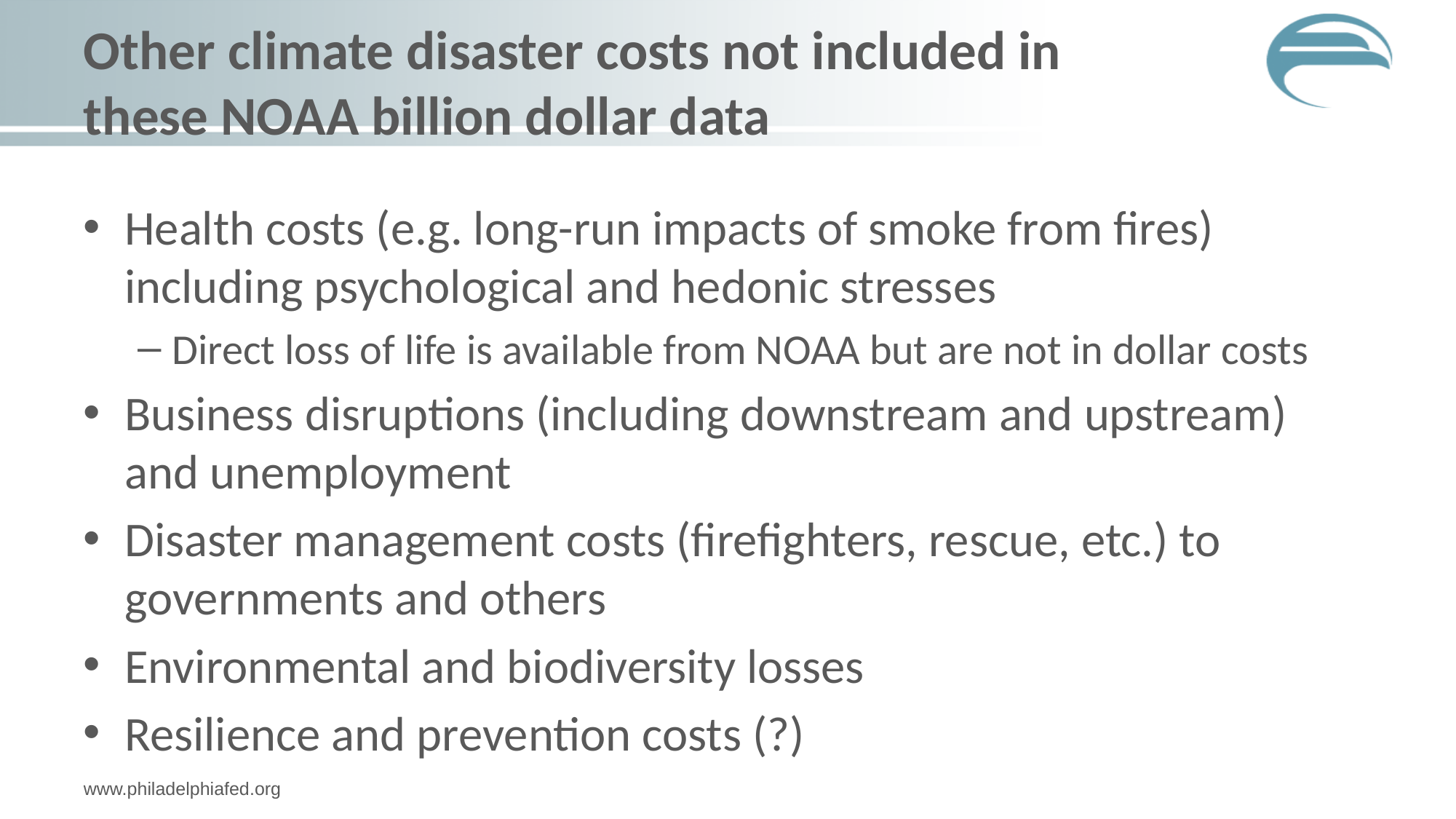

# Other climate disaster costs not included in these NOAA billion dollar data
Health costs (e.g. long-run impacts of smoke from fires) including psychological and hedonic stresses
Direct loss of life is available from NOAA but are not in dollar costs
Business disruptions (including downstream and upstream) and unemployment
Disaster management costs (firefighters, rescue, etc.) to governments and others
Environmental and biodiversity losses
Resilience and prevention costs (?)

www.philadelphiafed.org